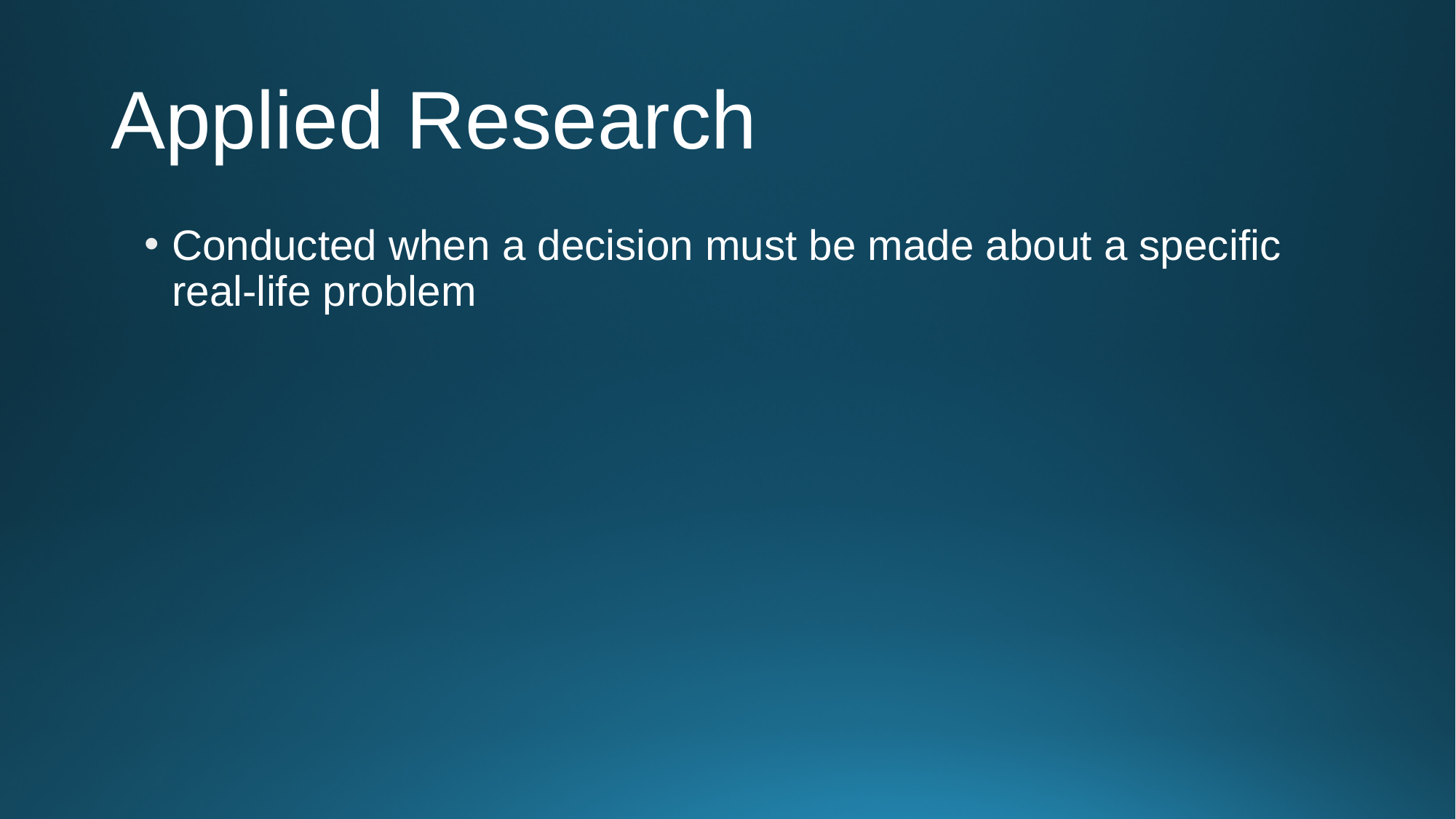

# Applied Research
Conducted when a decision must be made about a specific real-life problem